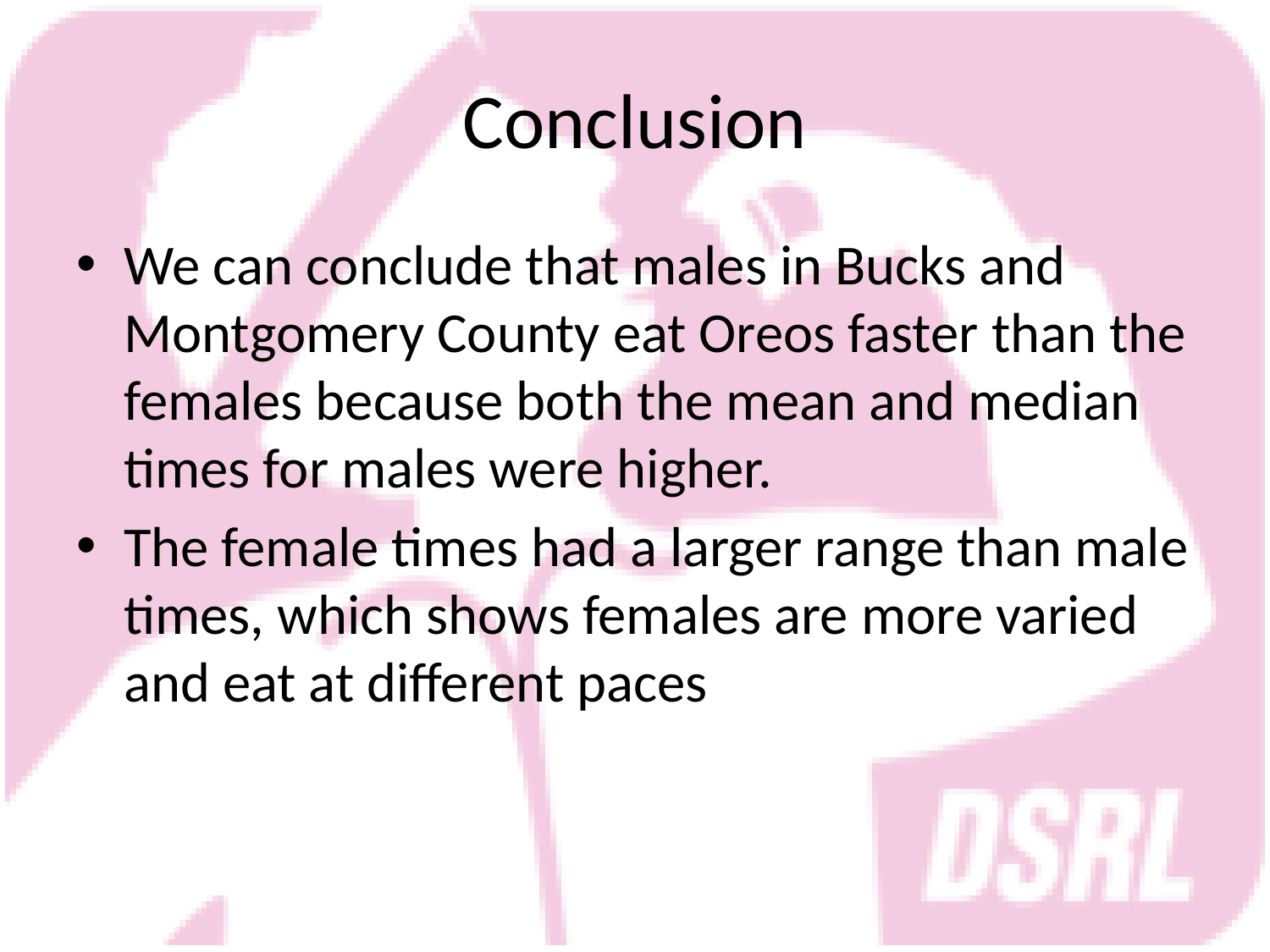

# Conclusion
We can conclude that males in Bucks and Montgomery County eat Oreos faster than the females because both the mean and median times for males were higher.
The female times had a larger range than male times, which shows females are more varied and eat at different paces